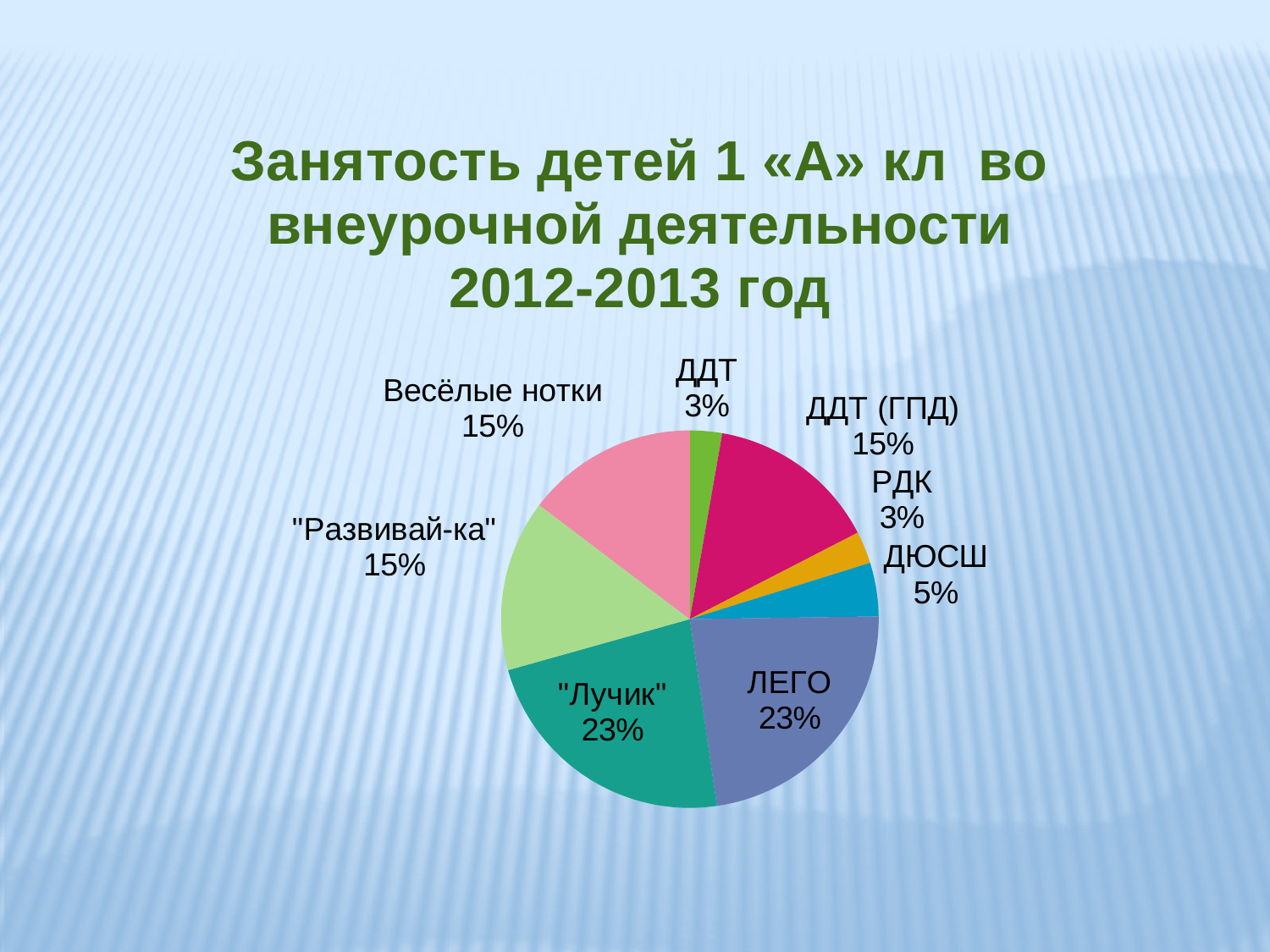

### Chart: Занятость детей 1 «А» кл  во внеурочной деятельности 2012-2013 год

| Category | Продажи |
|---|---|
| ДДТ | 3.0 |
| ДДТ (ГПД) | 16.0 |
| РДК | 3.0 |
| ДЮСШ | 5.0 |
| ЛЕГО | 25.0 |
| "Лучик" | 25.0 |
| "Развивай-ка" | 16.0 |
| Весёлые нотки | 16.0 |